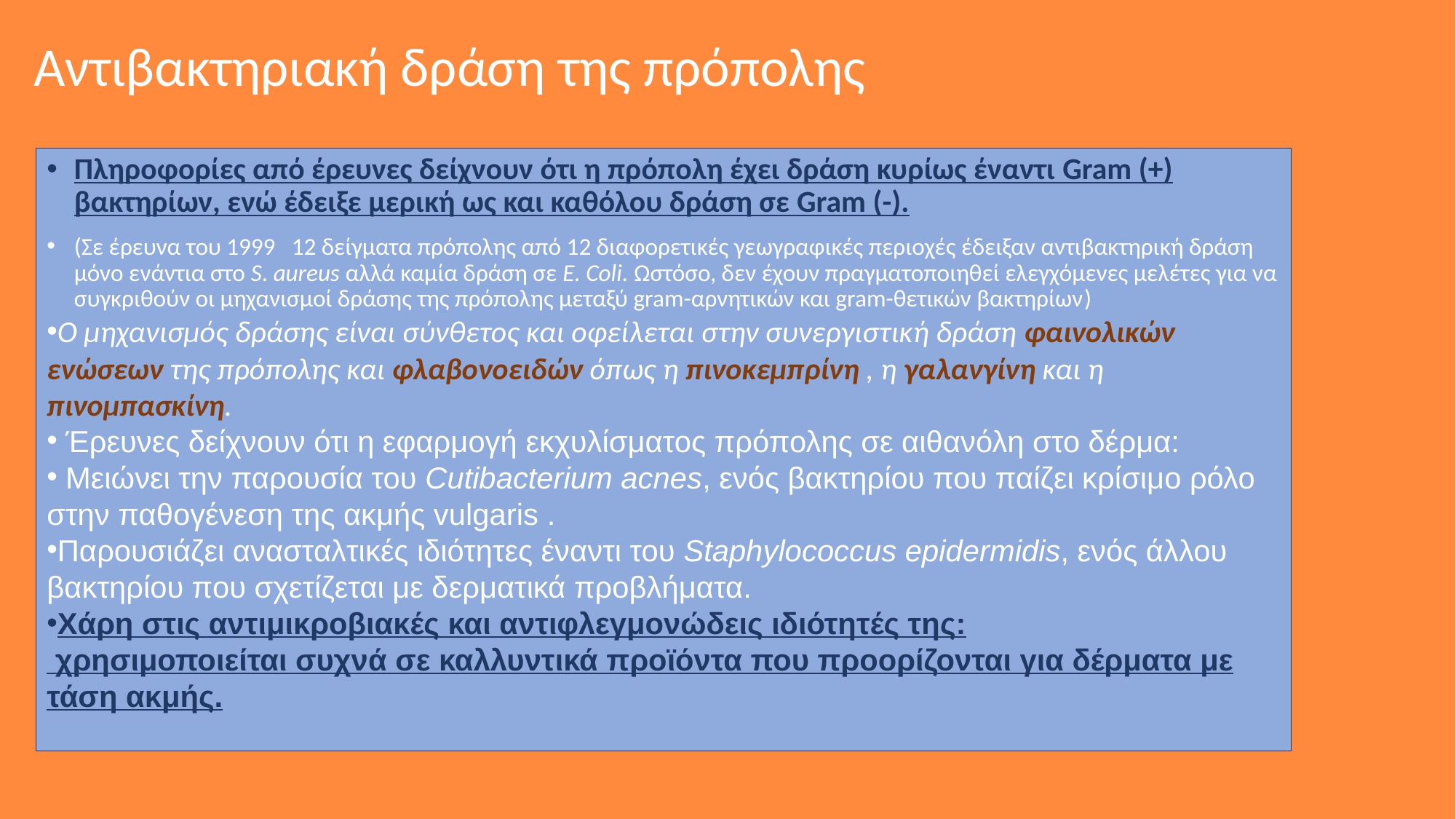

# Αντιβακτηριακή δράση της πρόπολης
Πληροφορίες από έρευνες δείχνουν ότι η πρόπολη έχει δράση κυρίως έναντι Gram (+) βακτηρίων, ενώ έδειξε μερική ως και καθόλου δράση σε Gram (-).
(Σε έρευνα του 1999   12 δείγματα πρόπολης από 12 διαφορετικές γεωγραφικές περιοχές έδειξαν αντιβακτηρική δράση μόνο ενάντια στο S. aureus αλλά καμία δράση σε E. Coli. Ωστόσο, δεν έχουν πραγματοποιηθεί ελεγχόμενες μελέτες για να συγκριθούν οι μηχανισμοί δράσης της πρόπολης μεταξύ gram-αρνητικών και gram-θετικών βακτηρίων)
Ο μηχανισμός δράσης είναι σύνθετος και οφείλεται στην συνεργιστική δράση φαινολικών ενώσεων της πρόπολης και φλαβονοειδών όπως η πινοκεμπρίνη , η γαλανγίνη και η πινομπασκίνη.
 Έρευνες δείχνουν ότι η εφαρμογή εκχυλίσματος πρόπολης σε αιθανόλη στο δέρμα:
 Μειώνει την παρουσία του Cutibacterium acnes, ενός βακτηρίου που παίζει κρίσιμο ρόλο στην παθογένεση της ακμής vulgaris .
Παρουσιάζει ανασταλτικές ιδιότητες έναντι του Staphylococcus epidermidis, ενός άλλου βακτηρίου που σχετίζεται με δερματικά προβλήματα.
Χάρη στις αντιμικροβιακές και αντιφλεγμονώδεις ιδιότητές της:
 χρησιμοποιείται συχνά σε καλλυντικά προϊόντα που προορίζονται για δέρματα με τάση ακμής.